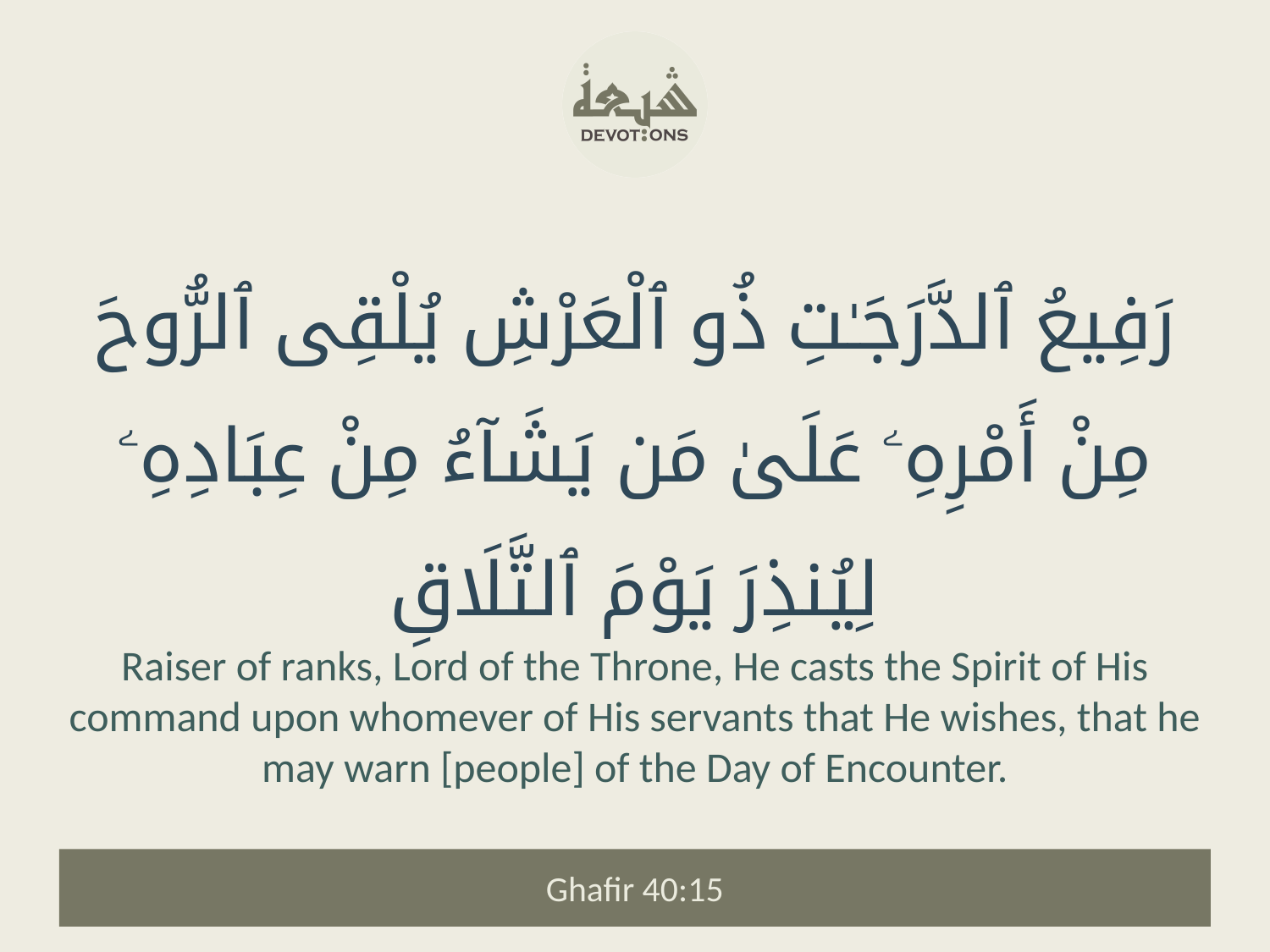

رَفِيعُ ٱلدَّرَجَـٰتِ ذُو ٱلْعَرْشِ يُلْقِى ٱلرُّوحَ مِنْ أَمْرِهِۦ عَلَىٰ مَن يَشَآءُ مِنْ عِبَادِهِۦ لِيُنذِرَ يَوْمَ ٱلتَّلَاقِ
Raiser of ranks, Lord of the Throne, He casts the Spirit of His command upon whomever of His servants that He wishes, that he may warn [people] of the Day of Encounter.
Ghafir 40:15